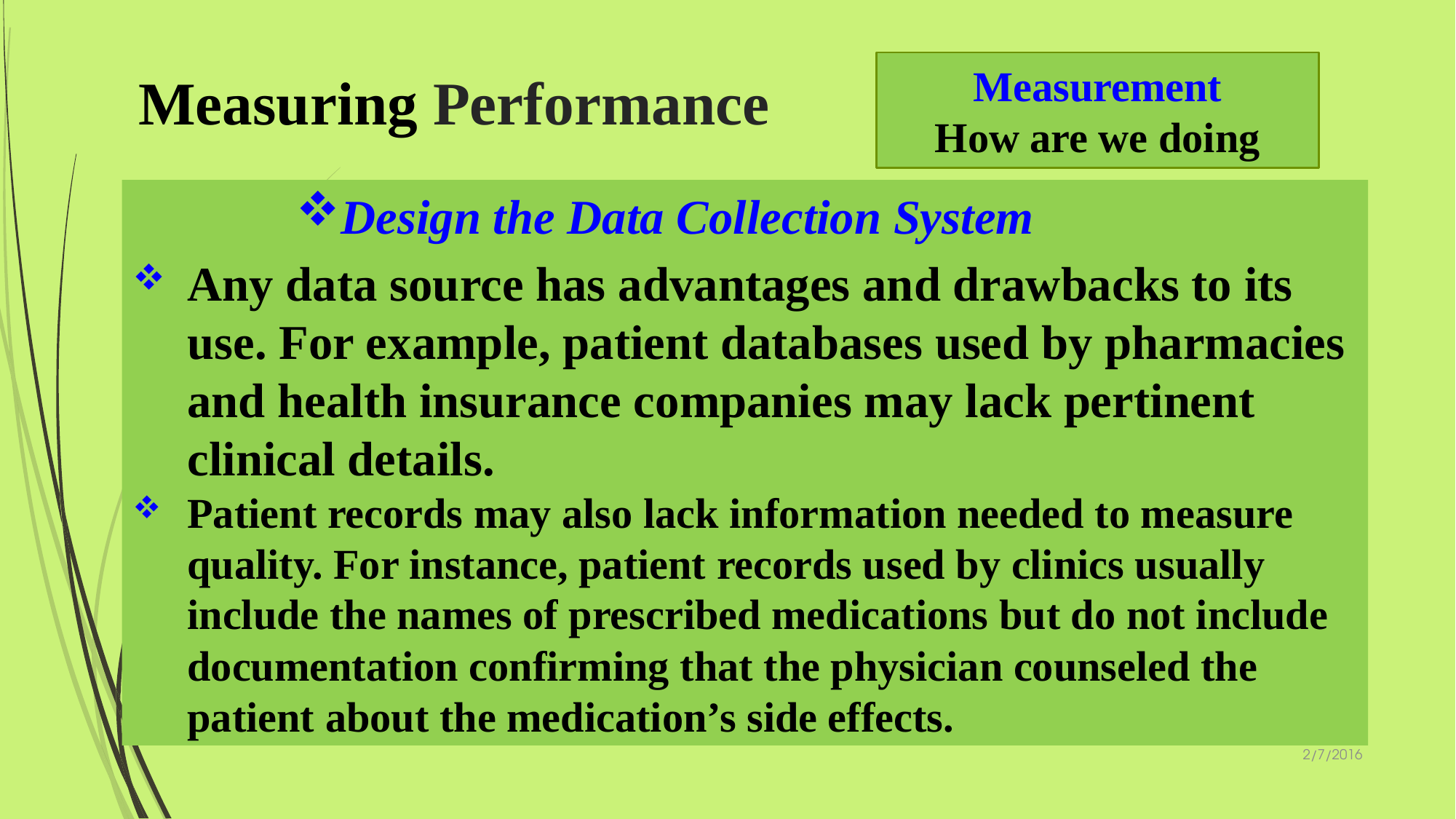

# Measuring Performance
Measurement
How are we doing

Design the Data Collection System
Any data source has advantages and drawbacks to its use. For example, patient databases used by pharmacies and health insurance companies may lack pertinent clinical details.
Patient records may also lack information needed to measure quality. For instance, patient records used by clinics usually include the names of prescribed medications but do not include documentation confirming that the physician counseled the patient about the medication’s side effects.
2/7/2016
Mohammed Alnaif Ph.D.